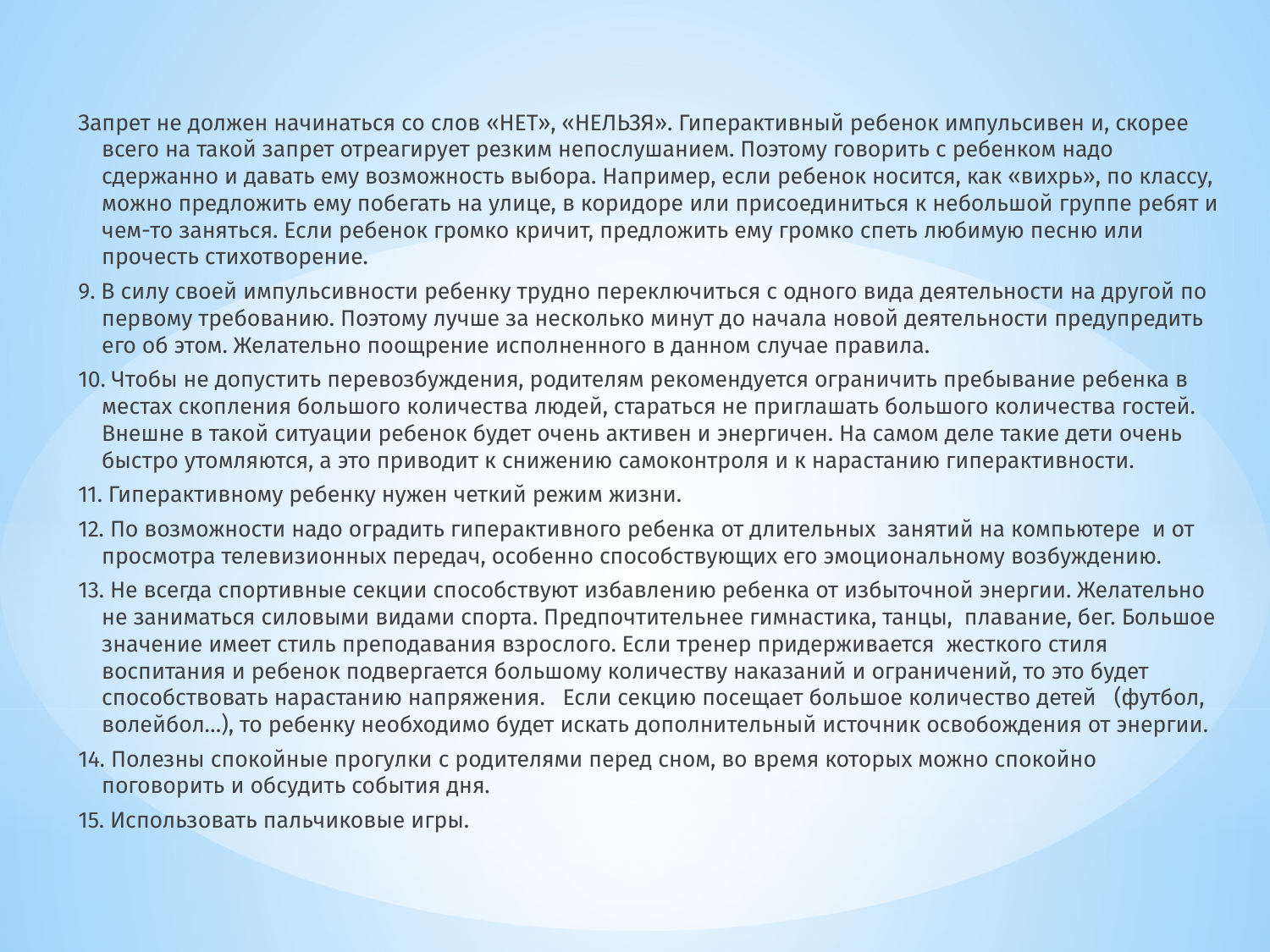

Запрет не должен начинаться со слов «НЕТ», «НЕЛЬЗЯ». Гиперактивный ребенок импульсивен и, скорее всего на такой запрет отреагирует резким непослушанием. Поэтому говорить с ребенком надо сдержанно и давать ему возможность выбора. Например, если ребенок носится, как «вихрь», по классу, можно предложить ему побегать на улице, в коридоре или присоединиться к небольшой группе ребят и чем-то заняться. Если ребенок громко кричит, предложить ему громко спеть любимую песню или прочесть стихотворение.
9. В силу своей импульсивности ребенку трудно переключиться с одного вида деятельности на другой по первому требованию. Поэтому лучше за несколько минут до начала новой деятельности предупредить его об этом. Желательно поощрение исполненного в данном случае правила.
10. Чтобы не допустить перевозбуждения, родителям рекомендуется ограничить пребывание ребенка в местах скопления большого количества людей, стараться не приглашать большого количества гостей.    Внешне в такой ситуации ребенок будет очень активен и энергичен. На самом деле такие дети очень быстро утомляются, а это приводит к снижению самоконтроля и к нарастанию гиперактивности.
11. Гиперактивному ребенку нужен четкий режим жизни.
12. По возможности надо оградить гиперактивного ребенка от длительных  занятий на компьютере  и от просмотра телевизионных передач, особенно способствующих его эмоциональному возбуждению.
13. Не всегда спортивные секции способствуют избавлению ребенка от избыточной энергии. Желательно не заниматься силовыми видами спорта. Предпочтительнее гимнастика, танцы,  плавание, бег. Большое значение имеет стиль преподавания взрослого. Если тренер придерживается  жесткого стиля воспитания и ребенок подвергается большому количеству наказаний и ограничений, то это будет способствовать нарастанию напряжения.   Если секцию посещает большое количество детей   (футбол, волейбол…), то ребенку необходимо будет искать дополнительный источник освобождения от энергии.
14. Полезны спокойные прогулки с родителями перед сном, во время которых можно спокойно поговорить и обсудить события дня.
15. Использовать пальчиковые игры.